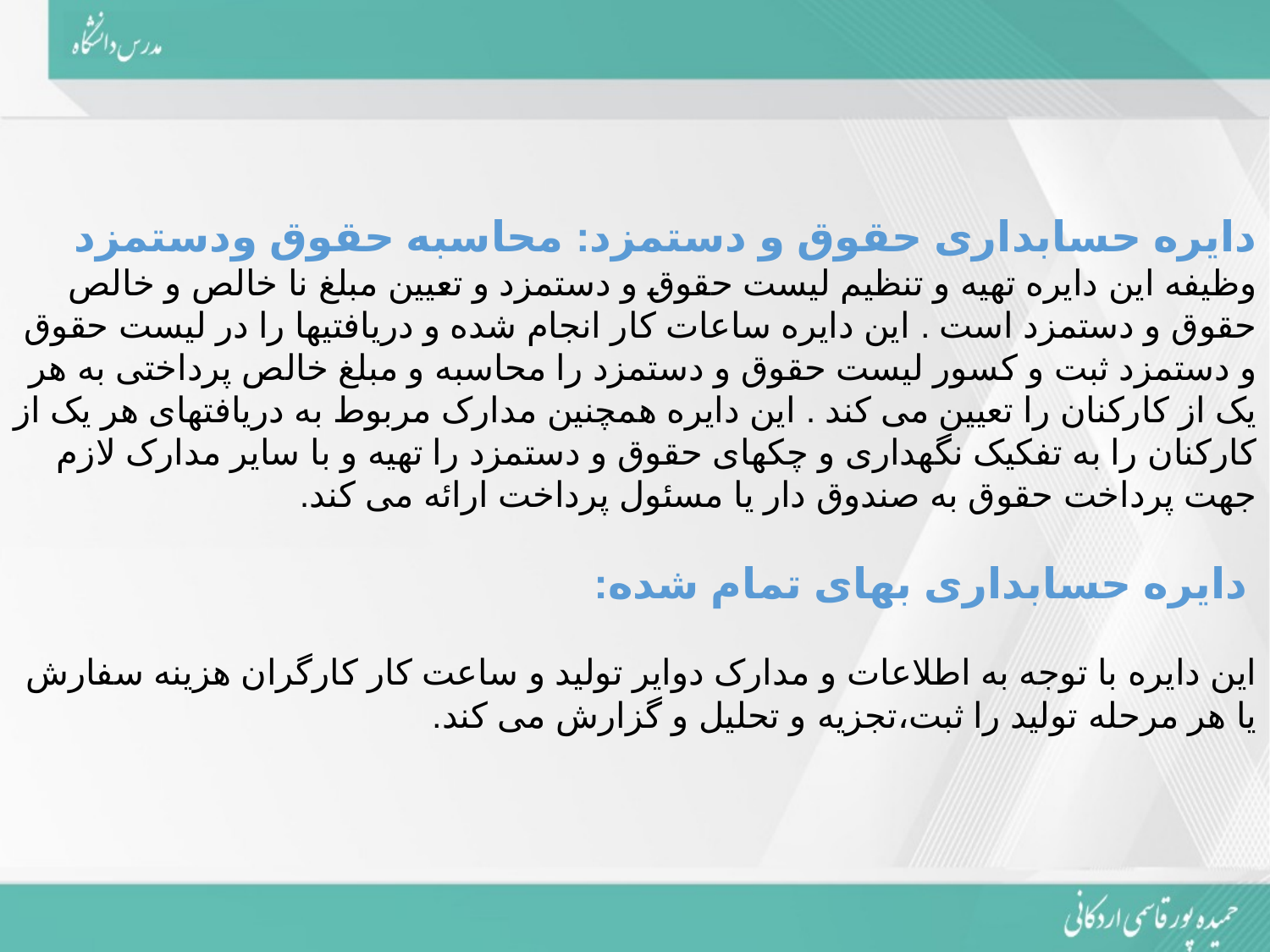

# دایره حسابداری حقوق و دستمزد: محاسبه حقوق ودستمزد وظیفه این دایره تهیه و تنظیم لیست حقوق و دستمزد و تعیین مبلغ نا خالص و خالص حقوق و دستمزد است . این دایره ساعات کار انجام شده و دریافتیها را در لیست حقوق و دستمزد ثبت و کسور لیست حقوق و دستمزد را محاسبه و مبلغ خالص پرداختی به هر یک از کارکنان را تعیین می کند . این دایره همچنین مدارک مربوط به دریافتهای هر یک از کارکنان را به تفکیک نگهداری و چکهای حقوق و دستمزد را تهیه و با سایر مدارک لازم جهت پرداخت حقوق به صندوق دار یا مسئول پرداخت ارائه می کند. دایره حسابداری بهای تمام شده: این دایره با توجه به اطلاعات و مدارک دوایر تولید و ساعت کار کارگران هزینه سفارش یا هر مرحله تولید را ثبت،تجزیه و تحلیل و گزارش می کند.